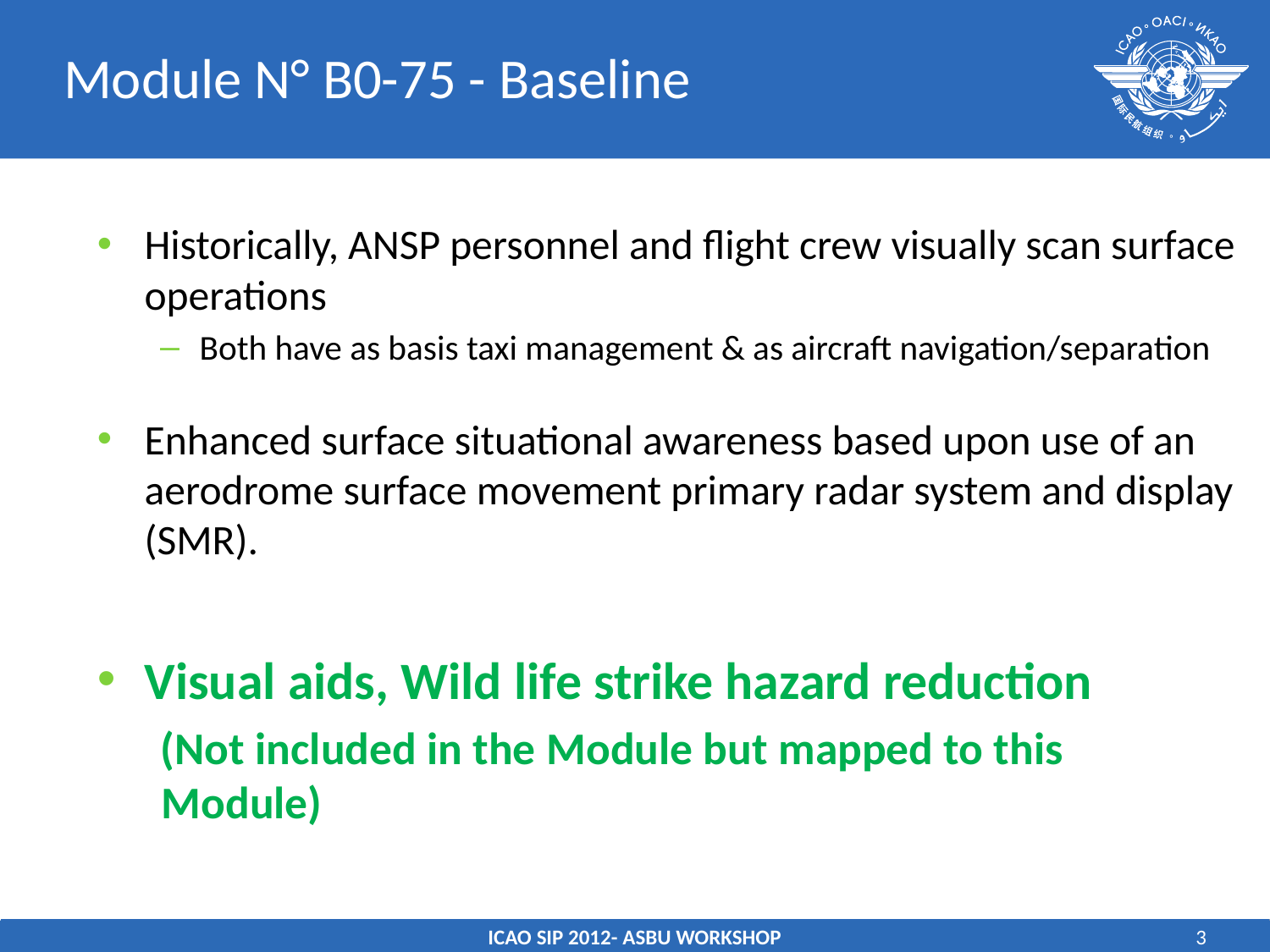

# Module N° B0-75 - Baseline
Historically, ANSP personnel and flight crew visually scan surface operations
Both have as basis taxi management & as aircraft navigation/separation

Enhanced surface situational awareness based upon use of an aerodrome surface movement primary radar system and display (SMR).

Visual aids, Wild life strike hazard reduction
(Not included in the Module but mapped to this Module)

ICAO SIP 2012- ASBU WORKSHOP
3